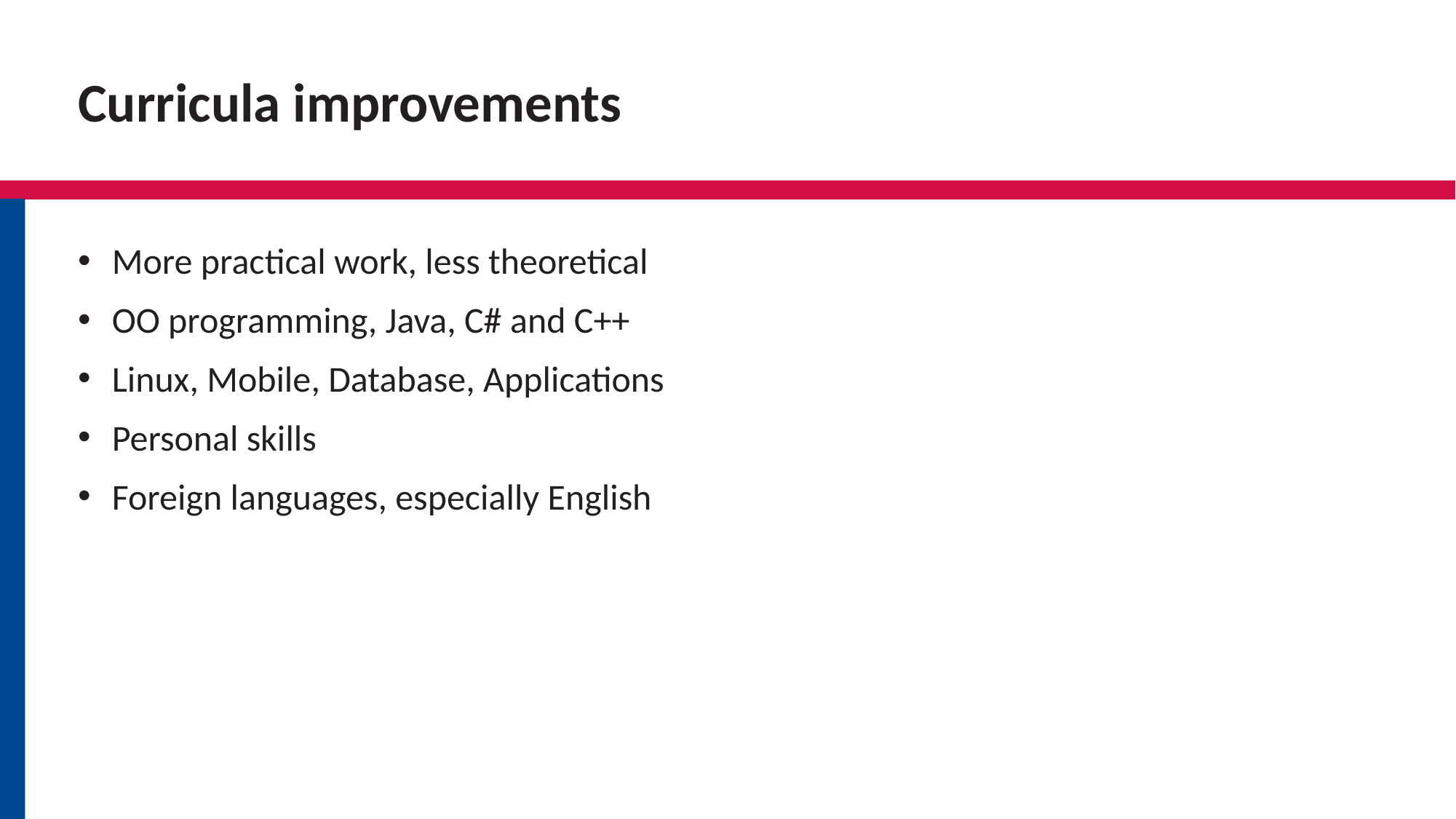

# Curricula improvements
More practical work, less theoretical
OO programming, Java, C# and C++
Linux, Mobile, Database, Applications
Personal skills
Foreign languages, especially English